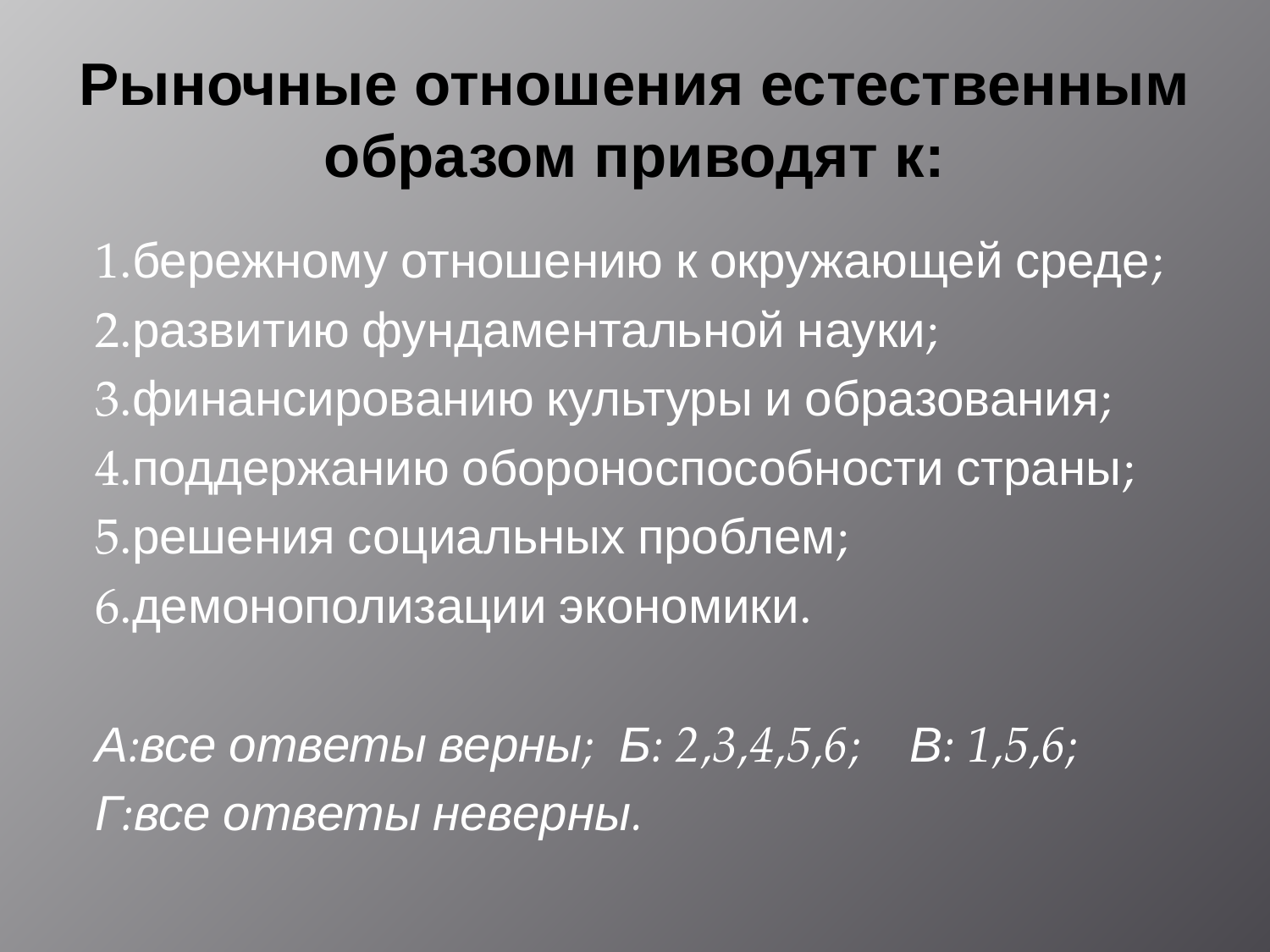

# Рыночные отношения естественным образом приводят к:
1.бережному отношению к окружающей среде;
2.развитию фундаментальной науки;
3.финансированию культуры и образования;
4.поддержанию обороноспособности страны;
5.решения социальных проблем;
6.демонополизации экономики.

А:все ответы верны;  Б: 2,3,4,5,6;    В: 1,5,6;
Г:все ответы неверны.